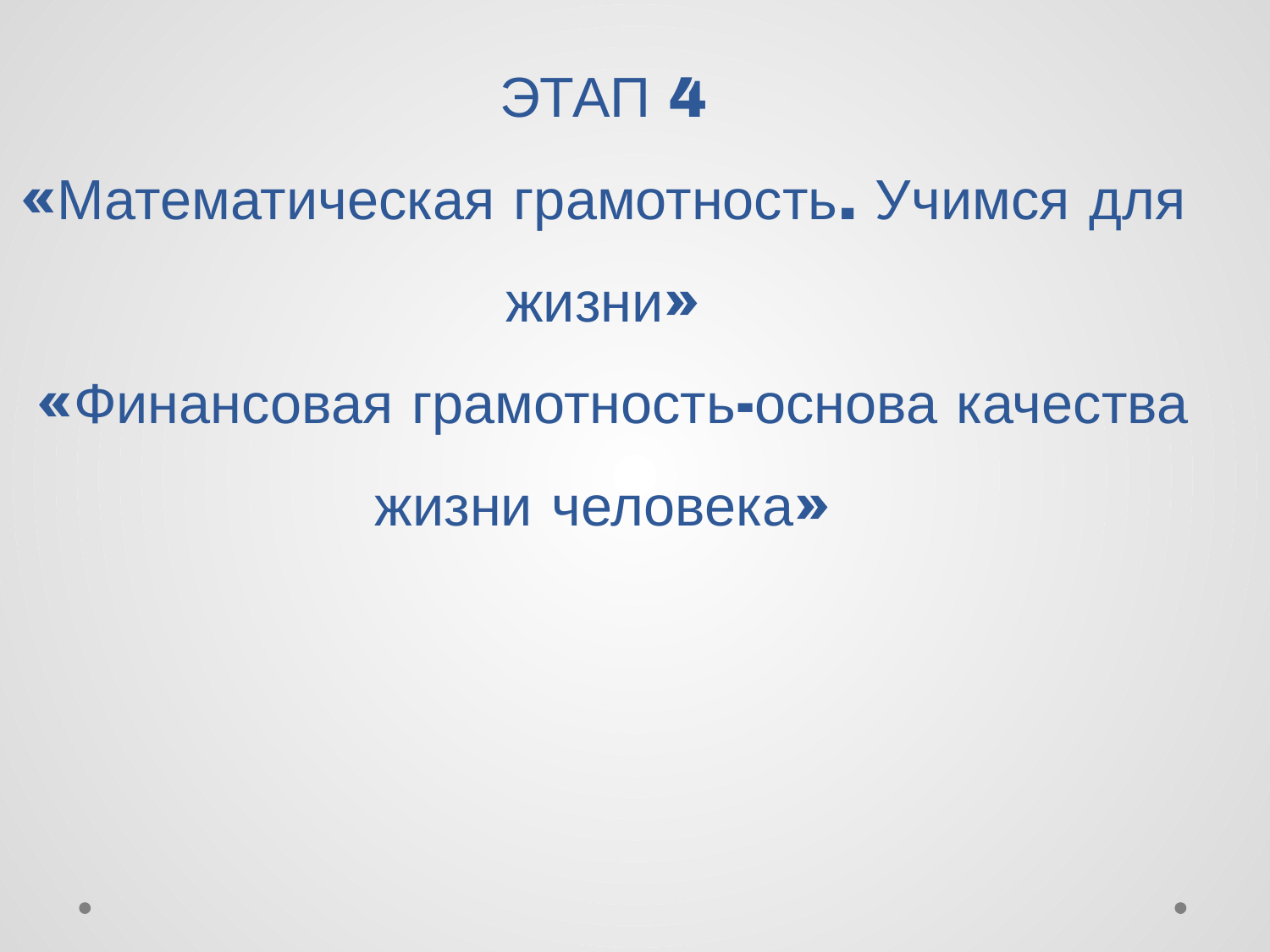

# ЭТАП 4 «Математическая грамотность. Учимся для жизни» «Финансовая грамотность-основа качества жизни человека»